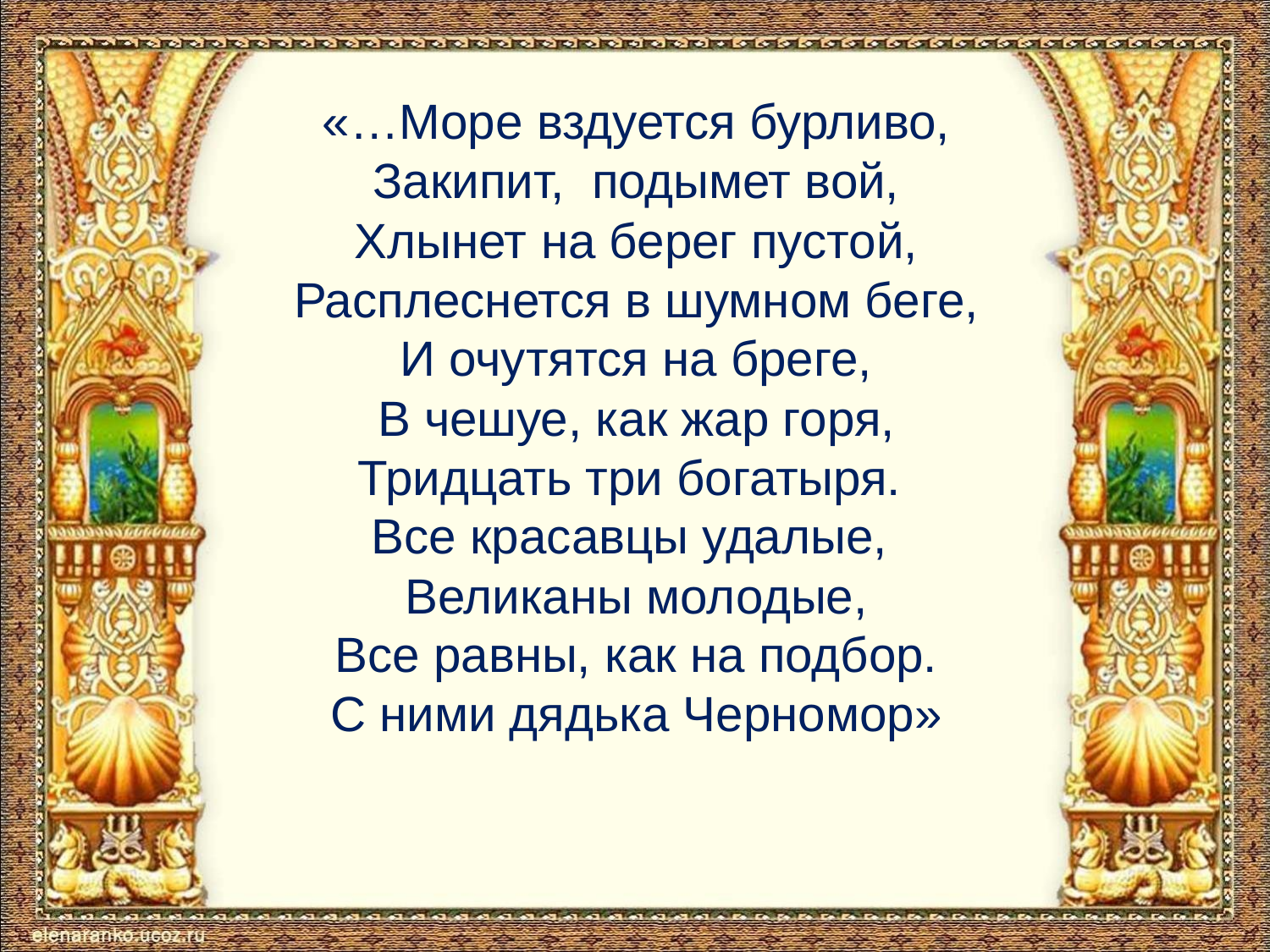

# «…Море вздуется бурливо, Закипит,  подымет вой, Хлынет на берег пустой, Расплеснется в шумном беге, И очутятся на бреге, В чешуе, как жар горя, Тридцать три богатыря. Все красавцы удалые, Великаны молодые, Все равны, как на подбор. С ними дядька Черномор»